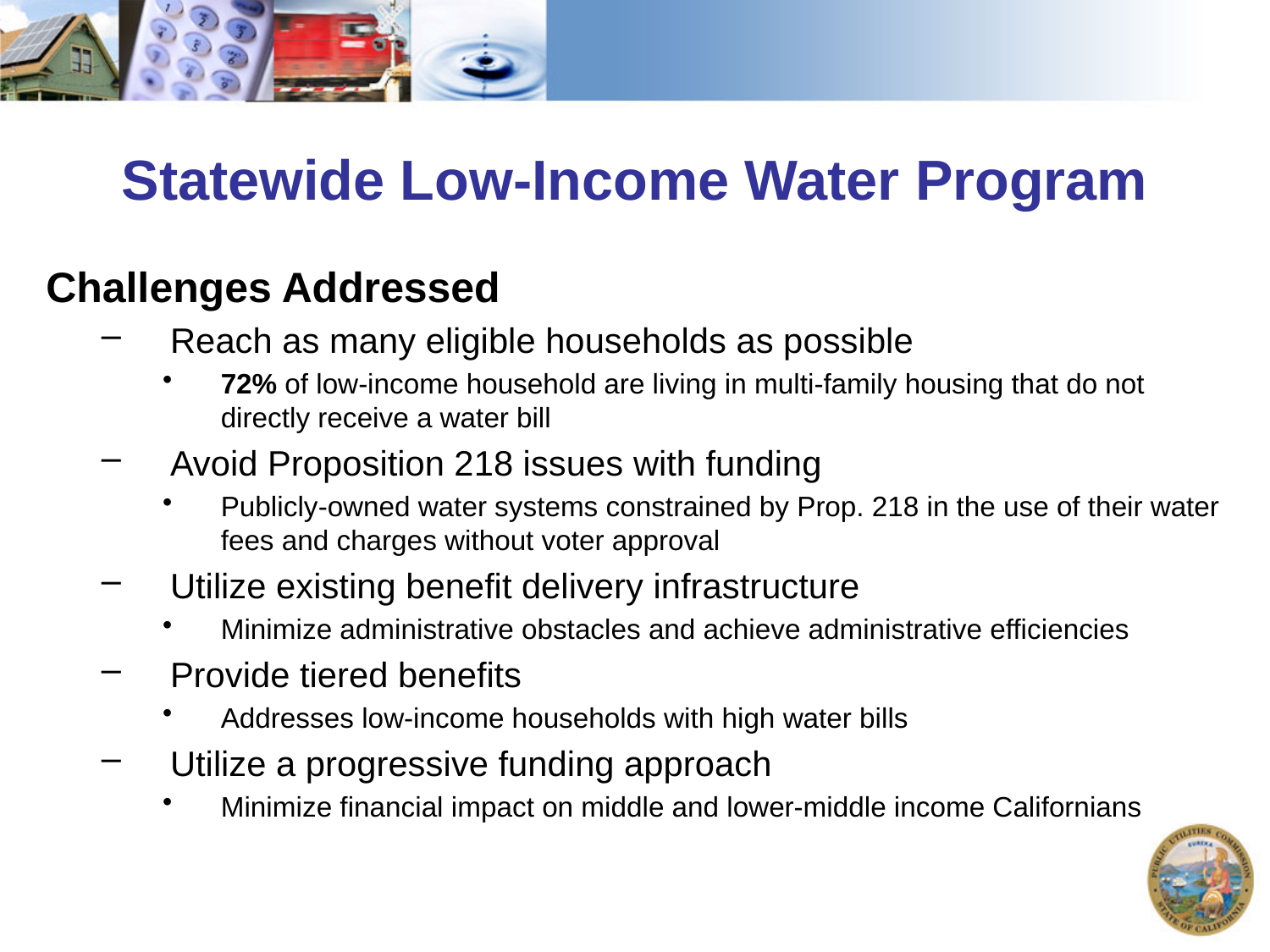

Statewide Low-Income Water Program
Challenges Addressed
Reach as many eligible households as possible
72% of low-income household are living in multi-family housing that do not directly receive a water bill
Avoid Proposition 218 issues with funding
Publicly-owned water systems constrained by Prop. 218 in the use of their water fees and charges without voter approval
Utilize existing benefit delivery infrastructure
Minimize administrative obstacles and achieve administrative efficiencies
Provide tiered benefits
Addresses low-income households with high water bills
Utilize a progressive funding approach
Minimize financial impact on middle and lower-middle income Californians